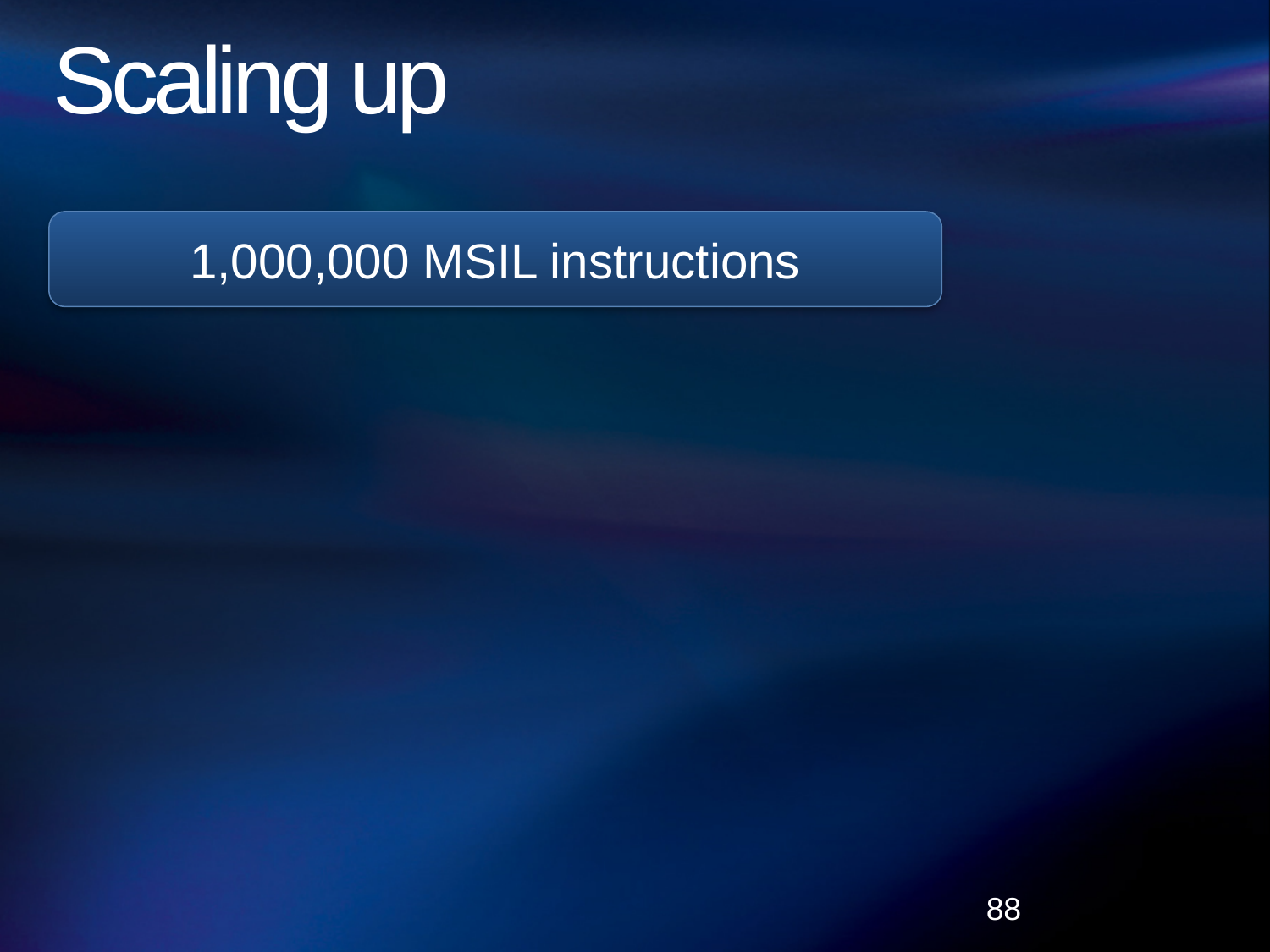

# Scaling up

1,000,000 MSIL instructions
88